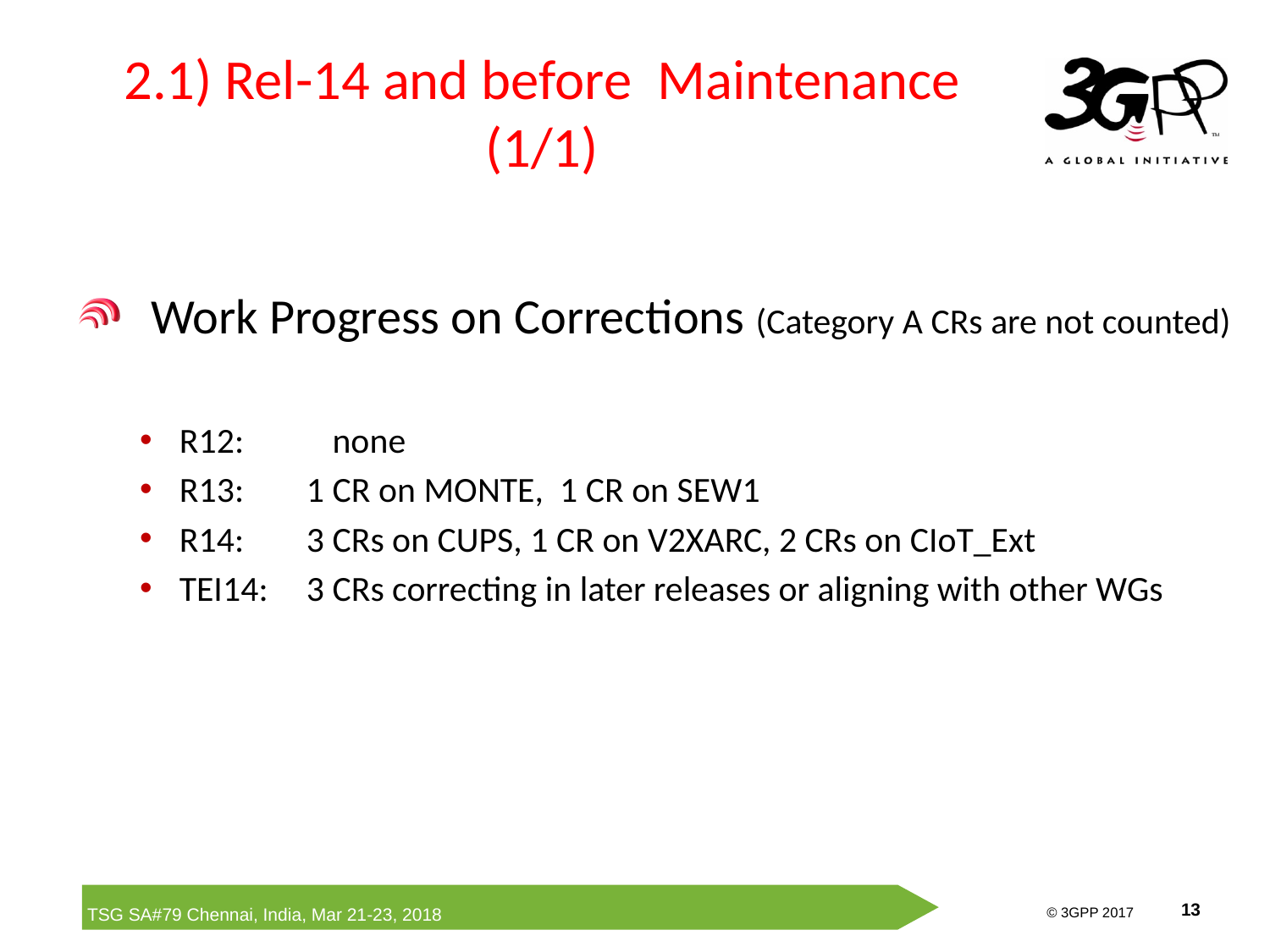

# 2.1) Rel-14 and before  Maintenance (1/1)
 Work Progress on Corrections (Category A CRs are not counted)

R12:           none
R13:     	1 CR on MONTE,  1 CR on SEW1
R14:  	3 CRs on CUPS, 1 CR on V2XARC, 2 CRs on CIoT_Ext
TEI14:	3 CRs correcting in later releases or aligning with other WGs